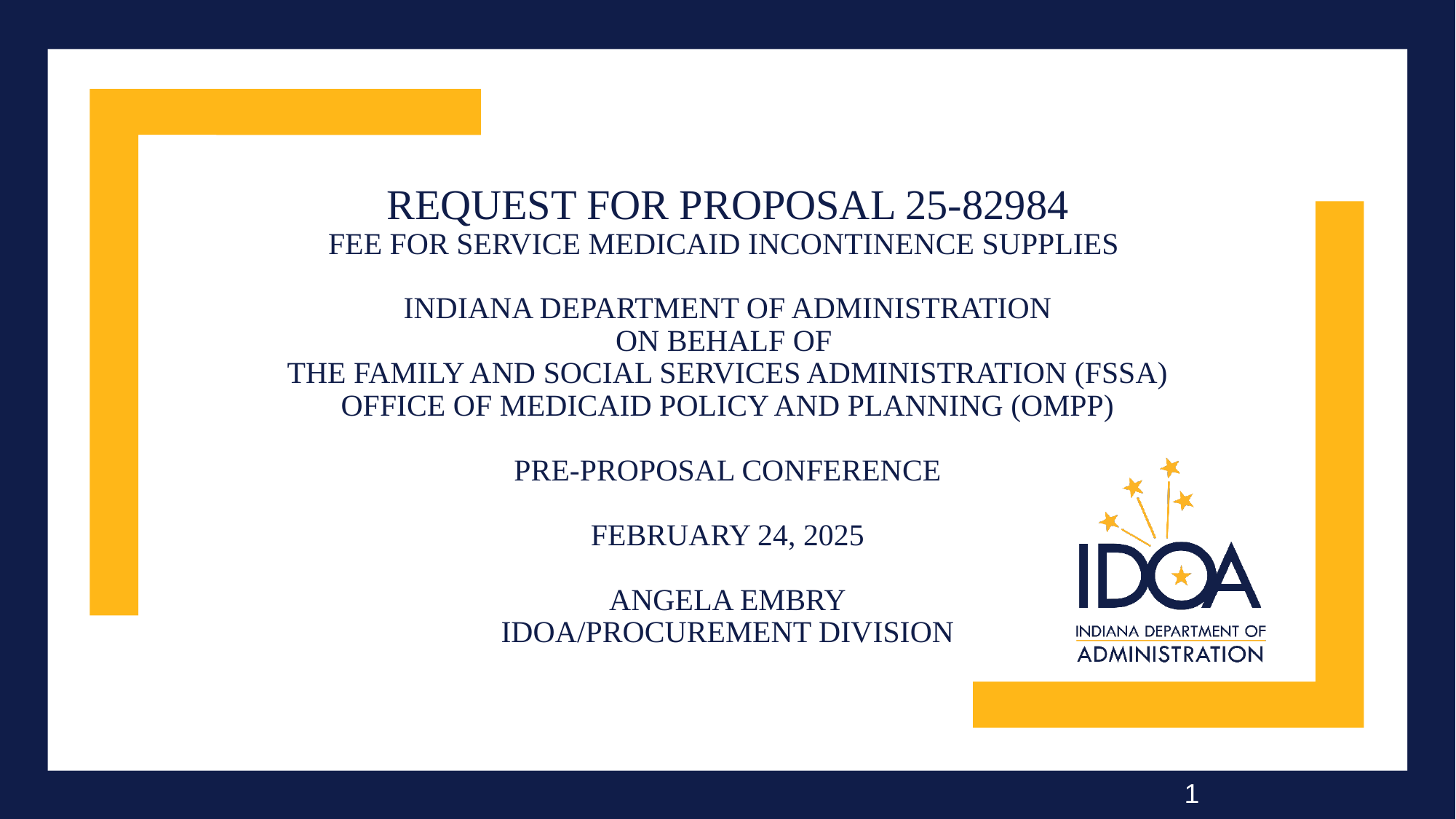

# REQUEST FOR PROPOSAL ​​​25-82984 FEE FOR SERVICE MEDICAID INCONTINENCE SUPPLIES INDIANA DEPARTMENT OF ADMINISTRATION ON BEHALF OF THE FAMILY AND SOCIAL SERVICES ADMINISTRATION (FSSA) OFFICE OF MEDICAID POLICY AND PLANNING (OMPP) PRE-PROPOSAL CONFERENCE FEBRUARY 24, 2025 ANGELA EMBRY IDOA/PROCUREMENT DIVISION
1